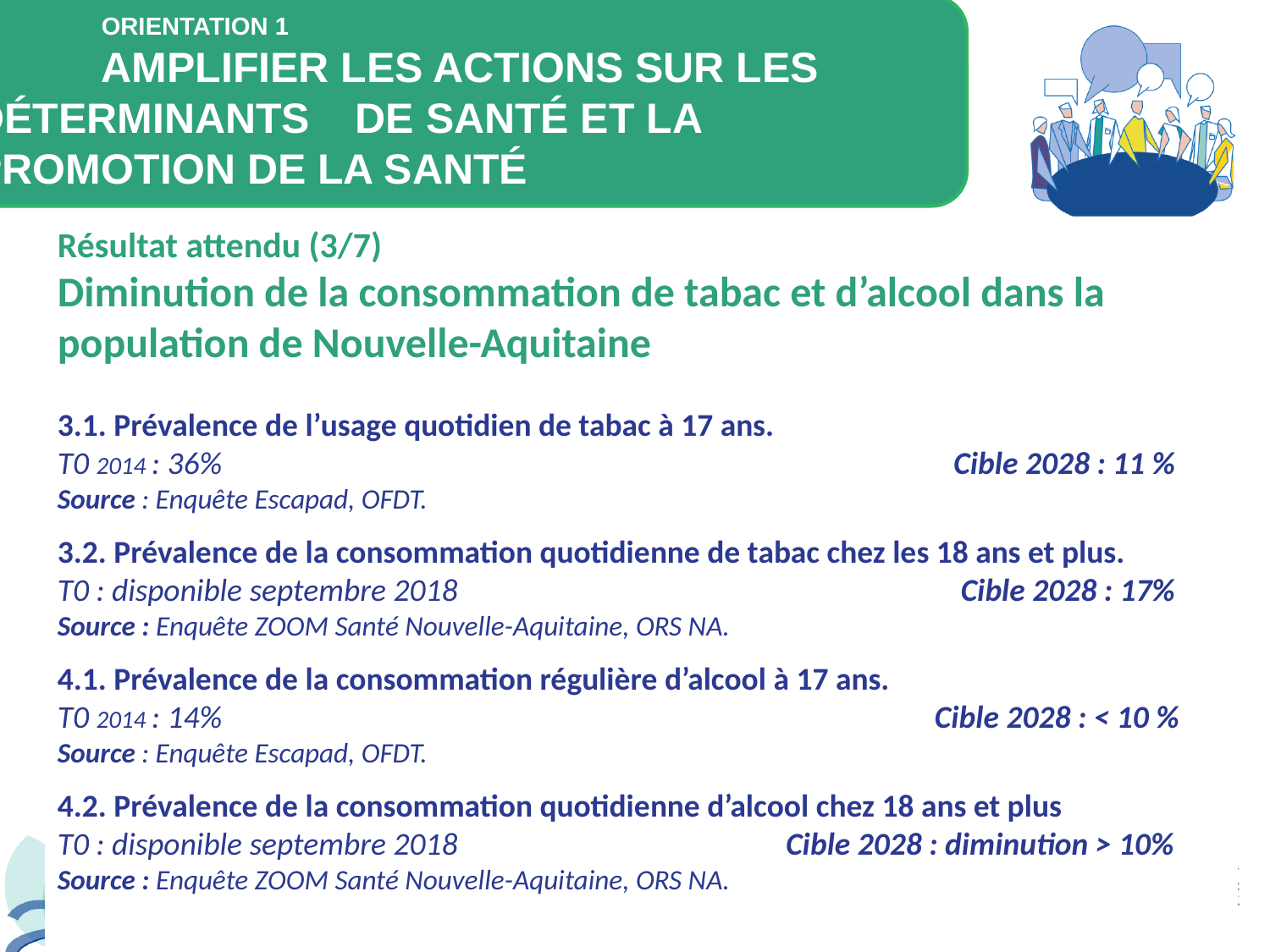

ORIENTATION 1
	Amplifier les actions sur les déterminants 	de santé et la promotion de la santé

Résultat attendu (3/7)
Diminution de la consommation de tabac et d’alcool dans la population de Nouvelle-Aquitaine

3.1. Prévalence de l’usage quotidien de tabac à 17 ans.
T0 2014 : 36% 						 Cible 2028 : 11 %
Source : Enquête Escapad, OFDT.

3.2. Prévalence de la consommation quotidienne de tabac chez les 18 ans et plus.
T0 : disponible septembre 2018		              		  Cible 2028 : 17%
Source : Enquête ZOOM Santé Nouvelle-Aquitaine, ORS NA.

4.1. Prévalence de la consommation régulière d’alcool à 17 ans.
T0 2014 : 14% 					                Cible 2028 : < 10 %
Source : Enquête Escapad, OFDT.

4.2. Prévalence de la consommation quotidienne d’alcool chez 18 ans et plus
T0 : disponible septembre 2018		             Cible 2028 : diminution > 10%
Source : Enquête ZOOM Santé Nouvelle-Aquitaine, ORS NA.